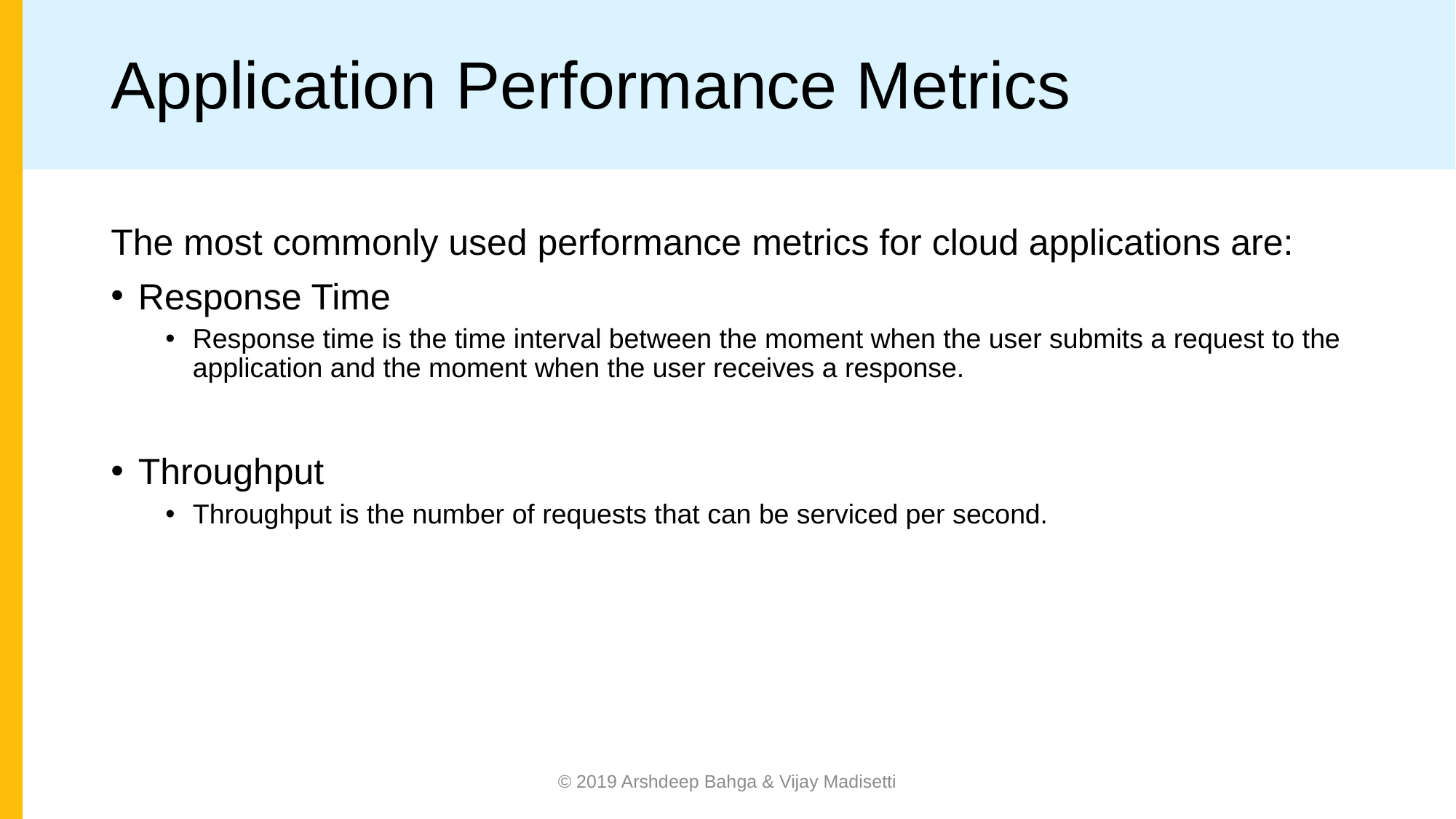

# Application Performance Metrics
The most commonly used performance metrics for cloud applications are:
Response Time
Response time is the time interval between the moment when the user submits a request to the application and the moment when the user receives a response.

Throughput
Throughput is the number of requests that can be serviced per second.
© 2019 Arshdeep Bahga & Vijay Madisetti